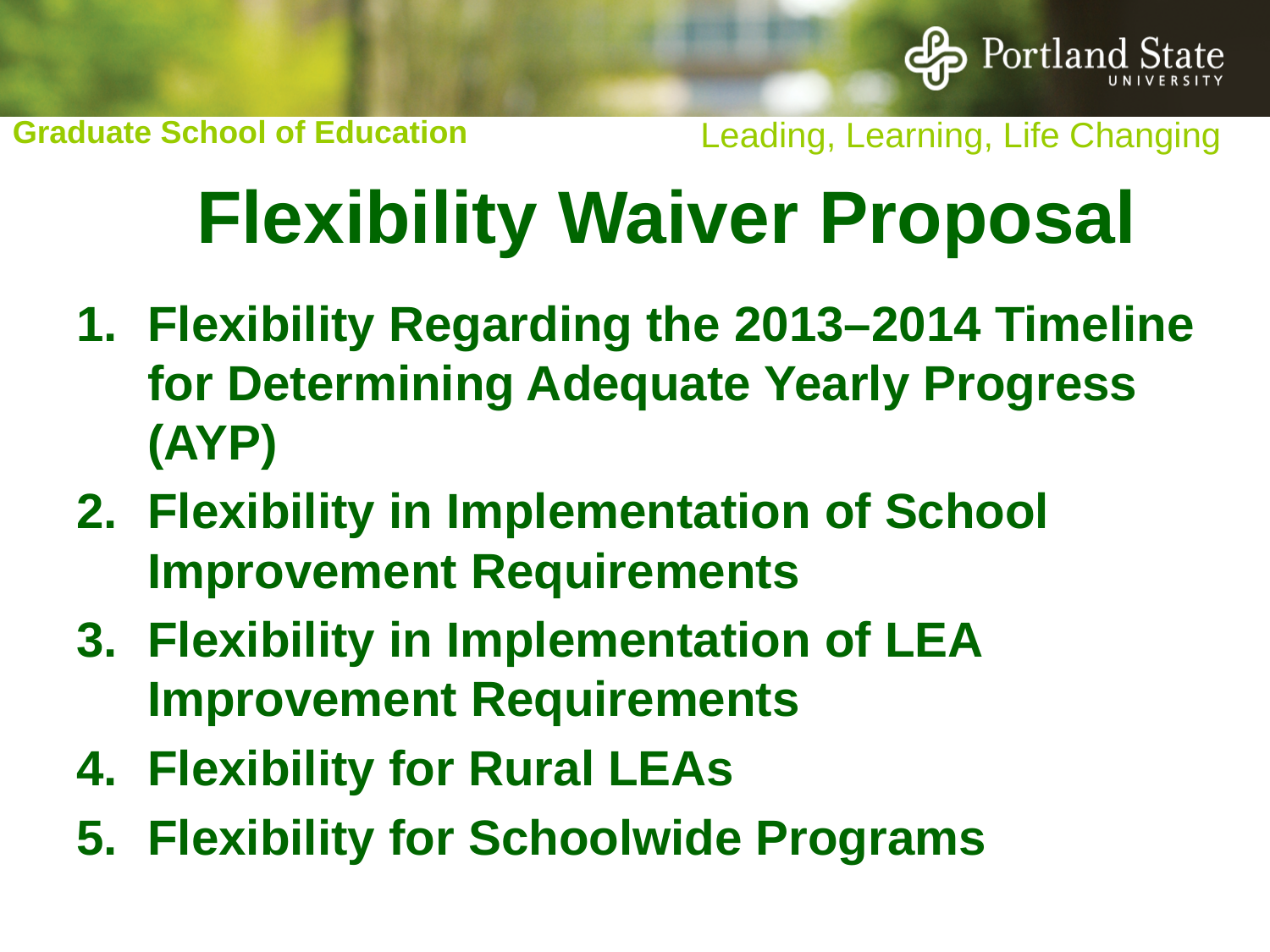

# Flexibility Waiver Proposal
Flexibility Regarding the 2013–2014 Timeline for Determining Adequate Yearly Progress (AYP)
Flexibility in Implementation of School Improvement Requirements
Flexibility in Implementation of LEA Improvement Requirements
Flexibility for Rural LEAs
Flexibility for Schoolwide Programs